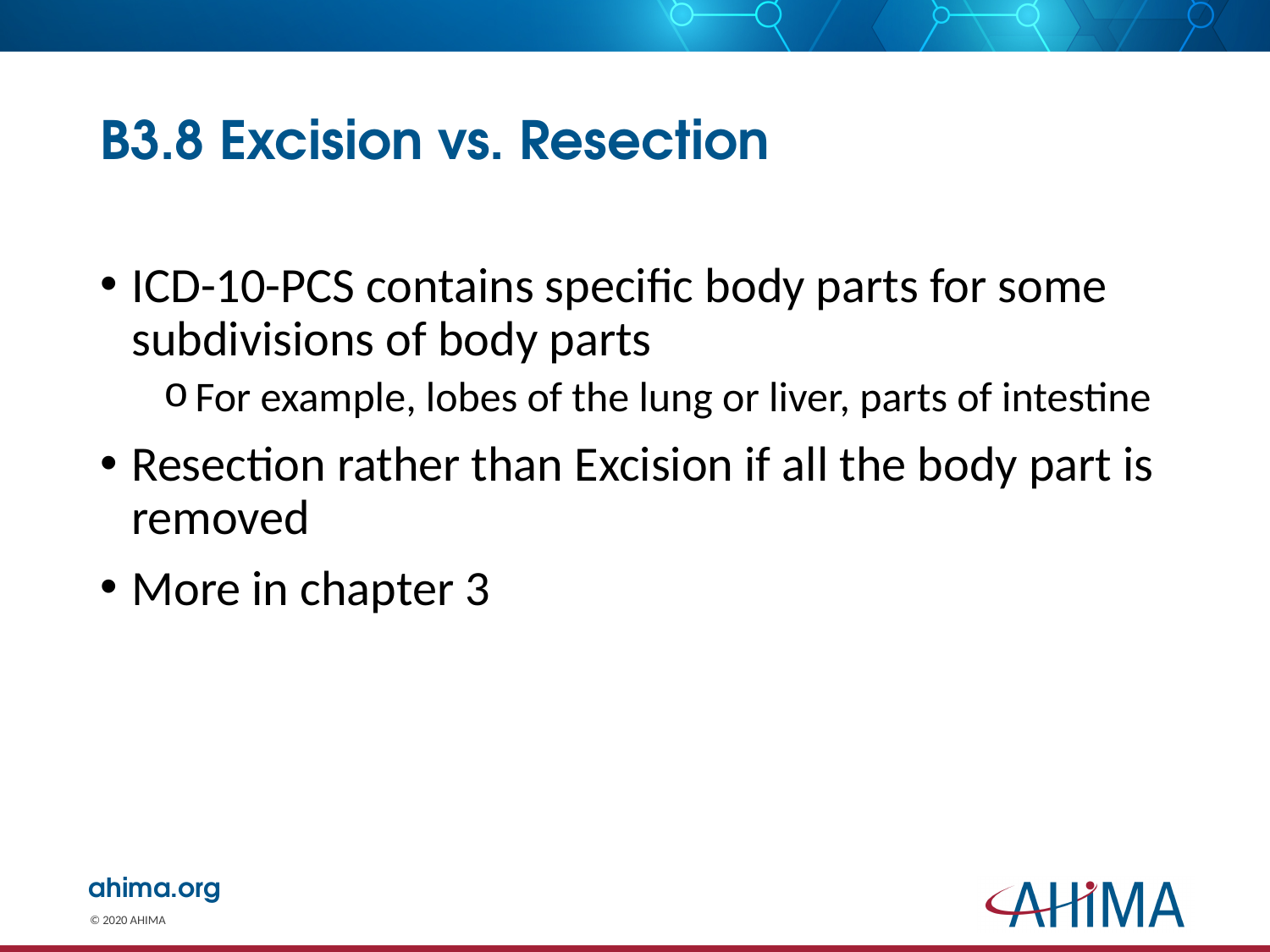

# B3.8 Excision vs. Resection
ICD-10-PCS contains specific body parts for some subdivisions of body parts
For example, lobes of the lung or liver, parts of intestine
Resection rather than Excision if all the body part is removed
More in chapter 3